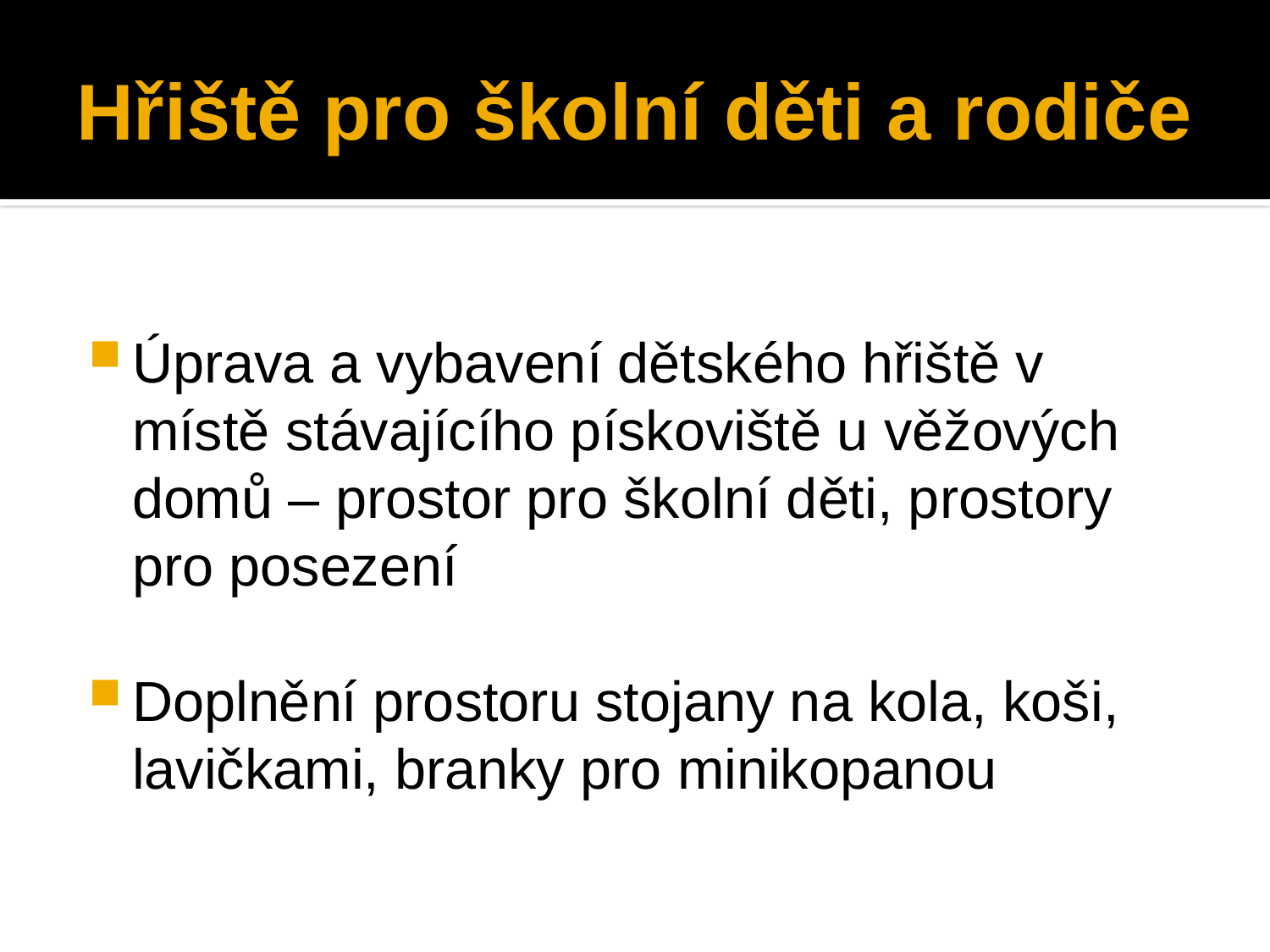

# Hřiště pro školní děti a rodiče

Úprava a vybavení dětského hřiště v místě stávajícího pískoviště u věžových domů – prostor pro školní děti, prostory pro posezení

Doplnění prostoru stojany na kola, koši, lavičkami, branky pro minikopanou